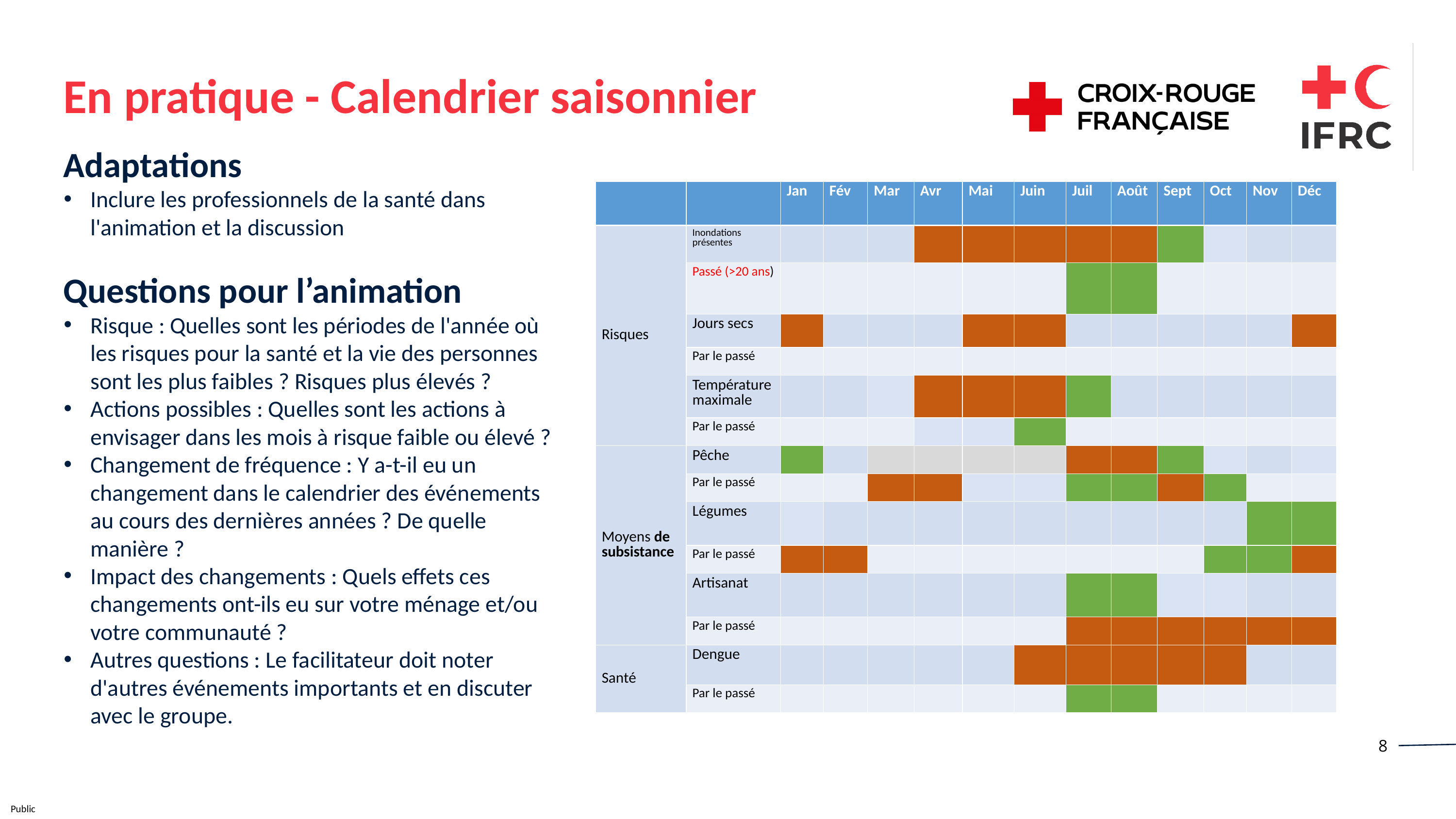

En pratique - Calendrier saisonnier
Adaptations
Inclure les professionnels de la santé dans l'animation et la discussion

Questions pour l’animation
Risque : Quelles sont les périodes de l'année où les risques pour la santé et la vie des personnes sont les plus faibles ? Risques plus élevés ?
Actions possibles : Quelles sont les actions à envisager dans les mois à risque faible ou élevé ?
Changement de fréquence : Y a-t-il eu un changement dans le calendrier des événements au cours des dernières années ? De quelle manière ?
Impact des changements : Quels effets ces changements ont-ils eu sur votre ménage et/ou votre communauté ?
Autres questions : Le facilitateur doit noter d'autres événements importants et en discuter avec le groupe.
|  |  | Jan | Fév | Mar | Avr | Mai | Juin | Juil | Août | Sept | Oct | Nov | Déc |
| --- | --- | --- | --- | --- | --- | --- | --- | --- | --- | --- | --- | --- | --- |
| Risques | Inondations présentes |  |  |  |  |  |  |  |  |  |  |  |  |
|  | Passé (>20 ans) |  |  |  |  |  |  |  |  |  |  |  |  |
|  | Jours secs |  |  |  |  |  |  |  |  |  |  |  |  |
|  | Par le passé |  |  |  |  |  |  |  |  |  |  |  |  |
|  | Température maximale |  |  |  |  |  |  |  |  |  |  |  |  |
|  | Par le passé |  |  |  |  |  |  |  |  |  |  |  |  |
| Moyens de subsistance | Pêche |  |  |  |  |  |  |  |  |  |  |  |  |
|  | Par le passé |  |  |  |  |  |  |  |  |  |  |  |  |
|  | Légumes |  |  |  |  |  |  |  |  |  |  |  |  |
|  | Par le passé |  |  |  |  |  |  |  |  |  |  |  |  |
|  | Artisanat |  |  |  |  |  |  |  |  |  |  |  |  |
|  | Par le passé |  |  |  |  |  |  |  |  |  |  |  |  |
| Santé | Dengue |  |  |  |  |  |  |  |  |  |  |  |  |
|  | Par le passé |  |  |  |  |  |  |  |  |  |  |  |  |